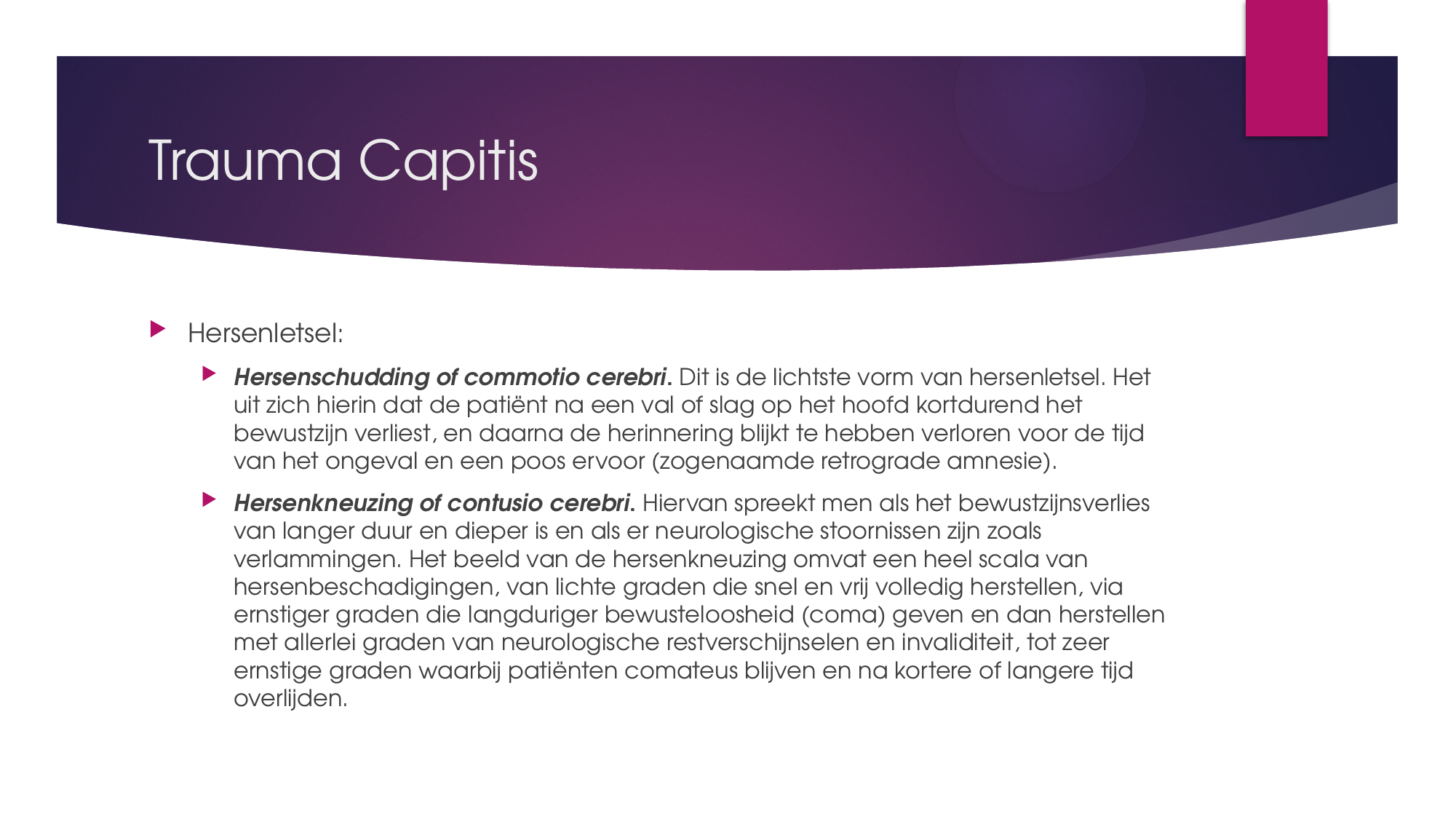

# Trauma Capitis
Hersenletsel:
Hersenschudding of commotio cerebri. Dit is de lichtste vorm van hersenletsel. Het uit zich hierin dat de patiënt na een val of slag op het hoofd kortdurend het bewustzijn verliest, en daarna de herinnering blijkt te hebben verloren voor de tijd van het ongeval en een poos ervoor (zogenaamde retrograde amnesie).
Hersenkneuzing of contusio cerebri. Hiervan spreekt men als het bewustzijnsverlies van langer duur en dieper is en als er neurologische stoornissen zijn zoals verlammingen. Het beeld van de hersenkneuzing omvat een heel scala van hersenbeschadigingen, van lichte graden die snel en vrij volledig herstellen, via ernstiger graden die langduriger bewusteloosheid (coma) geven en dan herstellen met allerlei graden van neurologische restverschijnselen en invaliditeit, tot zeer ernstige graden waarbij patiënten comateus blijven en na kortere of langere tijd overlijden.